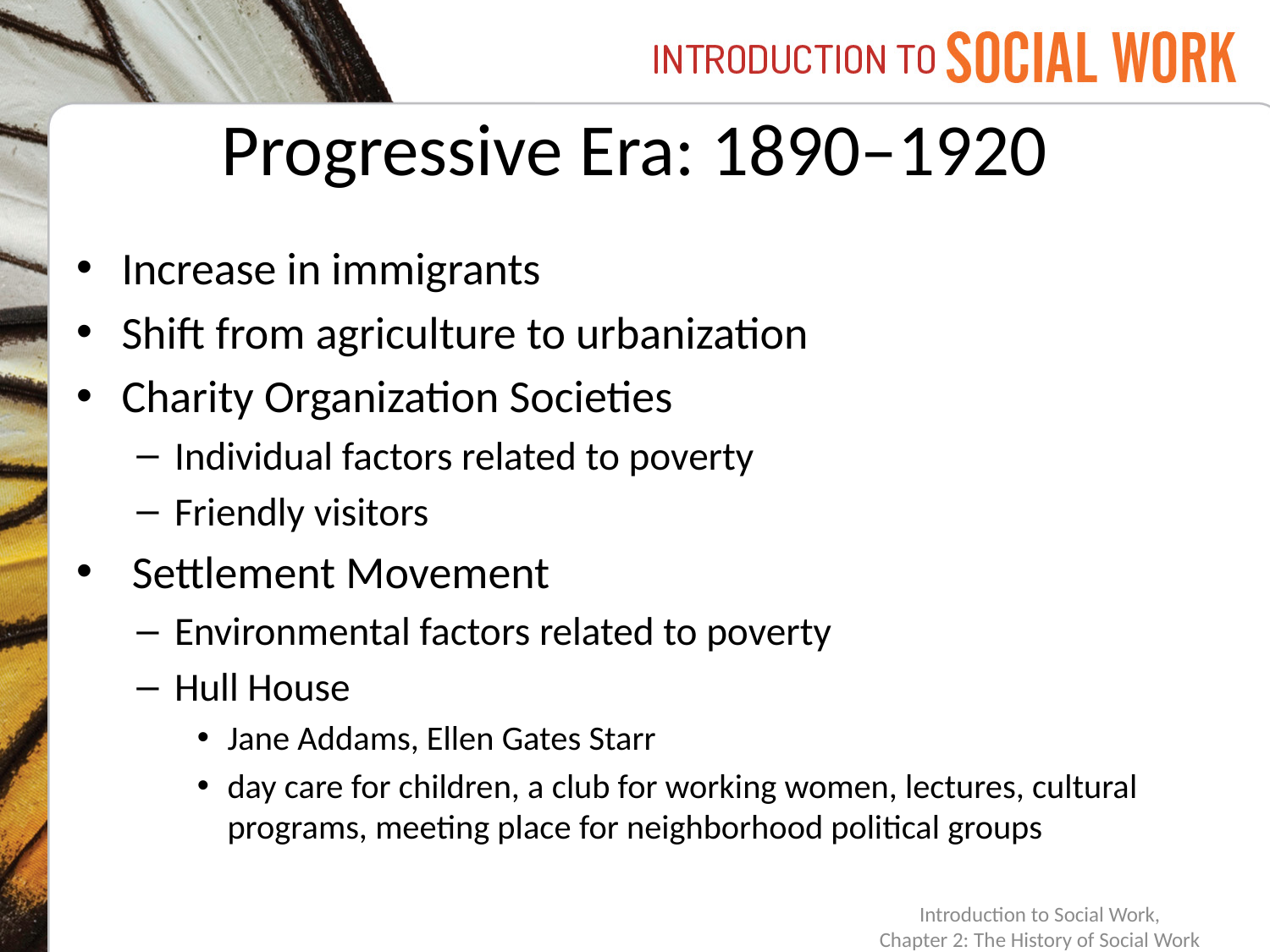

# Progressive Era: 1890–1920
Increase in immigrants
Shift from agriculture to urbanization
Charity Organization Societies
Individual factors related to poverty
Friendly visitors
 Settlement Movement
Environmental factors related to poverty
Hull House
Jane Addams, Ellen Gates Starr
day care for children, a club for working women, lectures, cultural programs, meeting place for neighborhood political groups

Introduction to Social Work,
Chapter 2: The History of Social Work